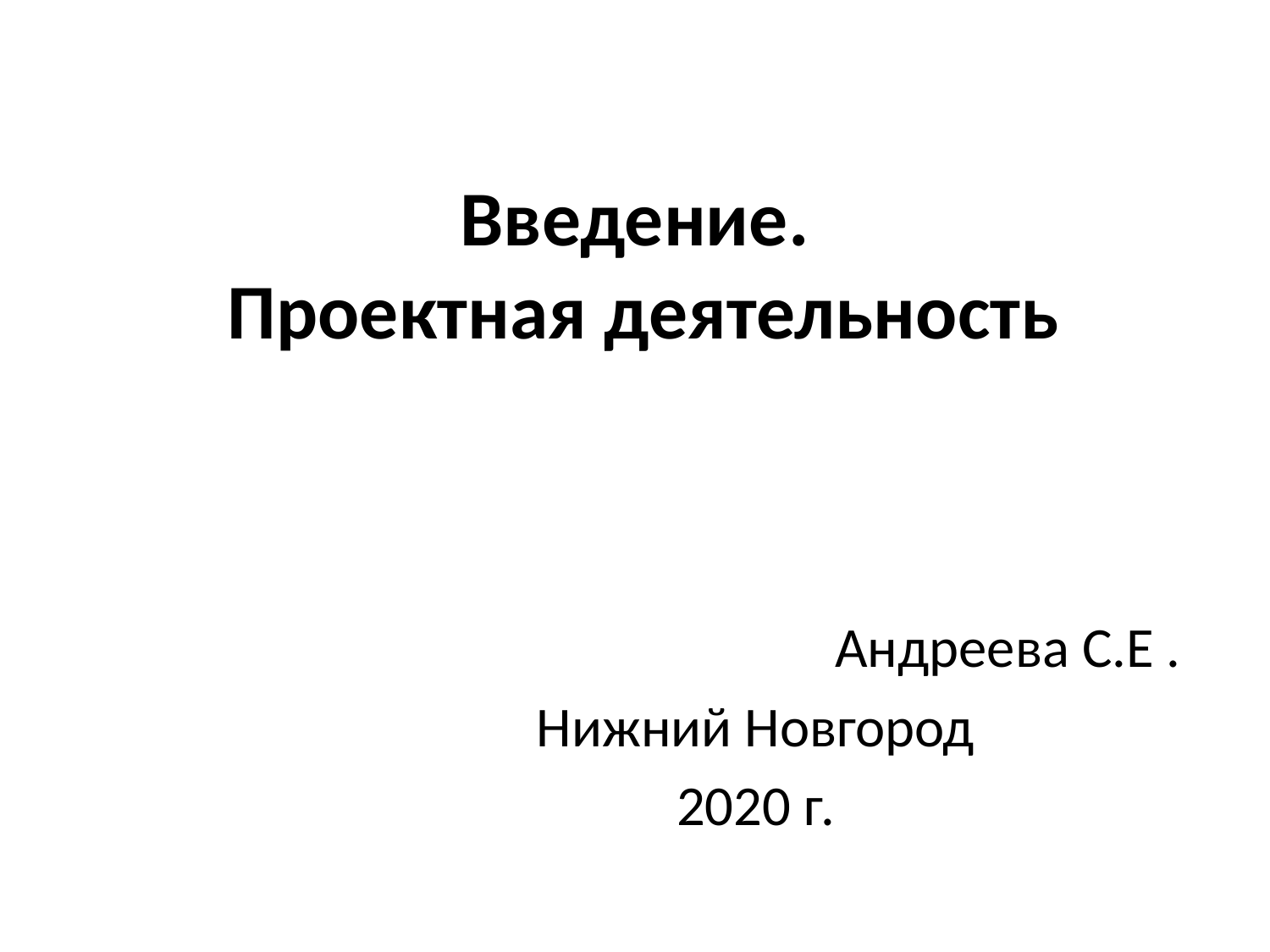

# Введение. Проектная деятельность
Андреева С.Е .
Нижний Новгород
2020 г.